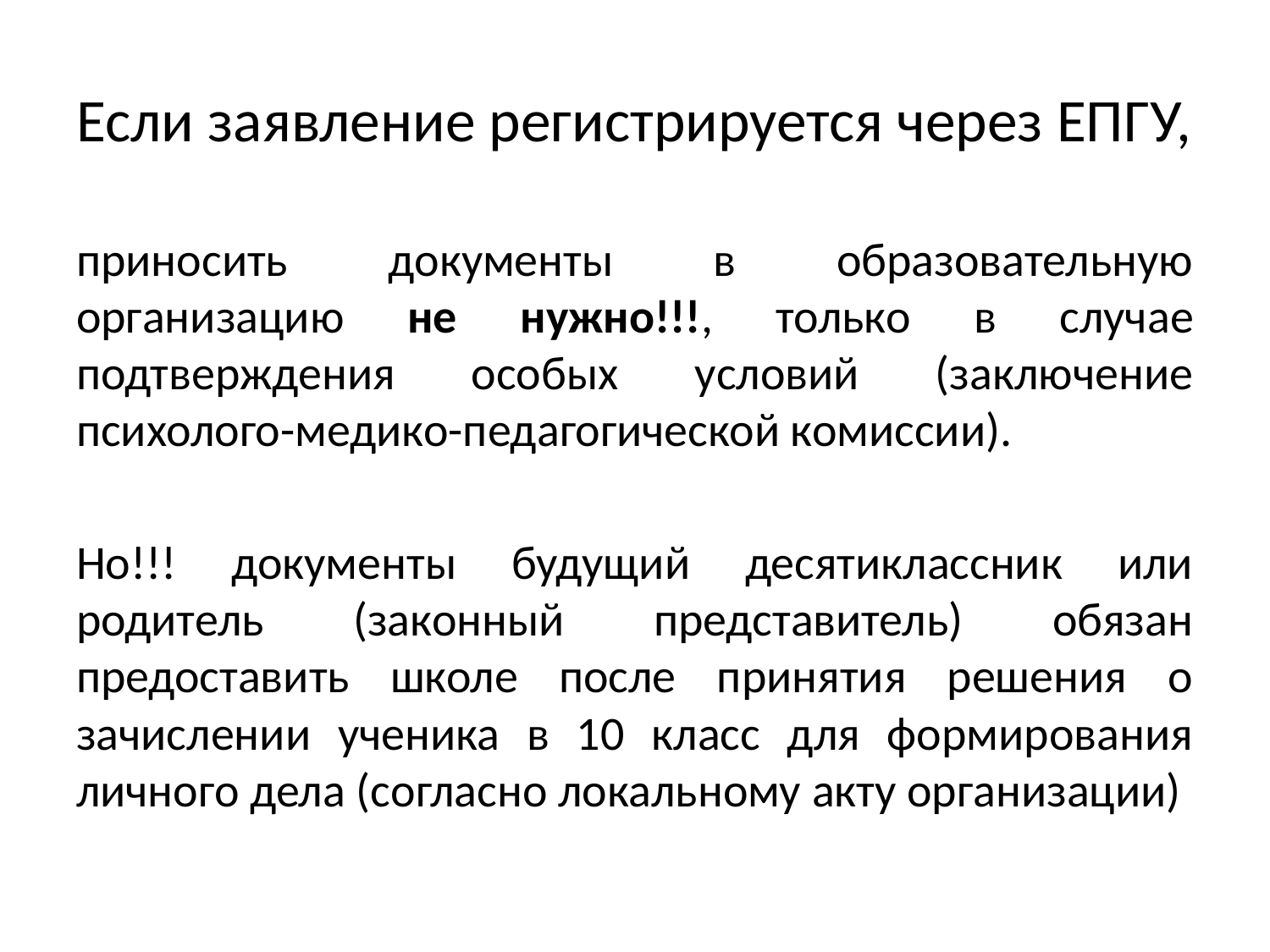

# Если заявление регистрируется через ЕПГУ,
приносить документы в образовательную организацию не нужно!!!, только в случае подтверждения особых условий (заключение психолого-медико-педагогической комиссии).

Но!!! документы будущий десятиклассник или родитель (законный представитель) обязан предоставить школе после принятия решения о зачислении ученика в 10 класс для формирования личного дела (согласно локальному акту организации)